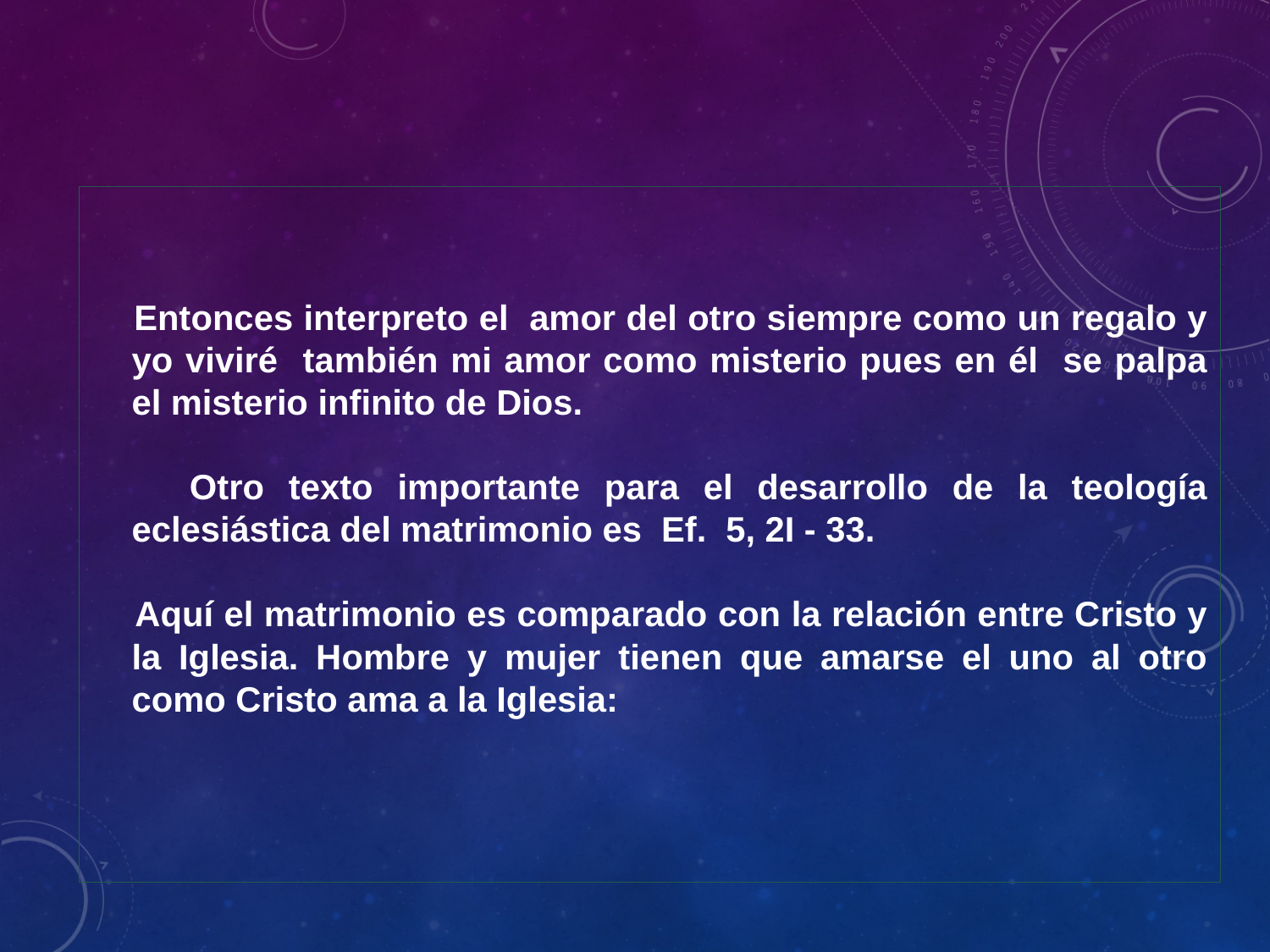

Entonces interpreto el  amor del otro siempre como un regalo y yo viviré  también mi amor como misterio pues en él  se palpa el misterio infinito de Dios.

    Otro texto importante para el desarrollo de la teología eclesiástica del matrimonio es  Ef.  5, 2I - 33.

    Aquí el matrimonio es comparado con la relación entre Cristo y la Iglesia. Hombre y mujer tienen que amarse el uno al otro como Cristo ama a la Iglesia: